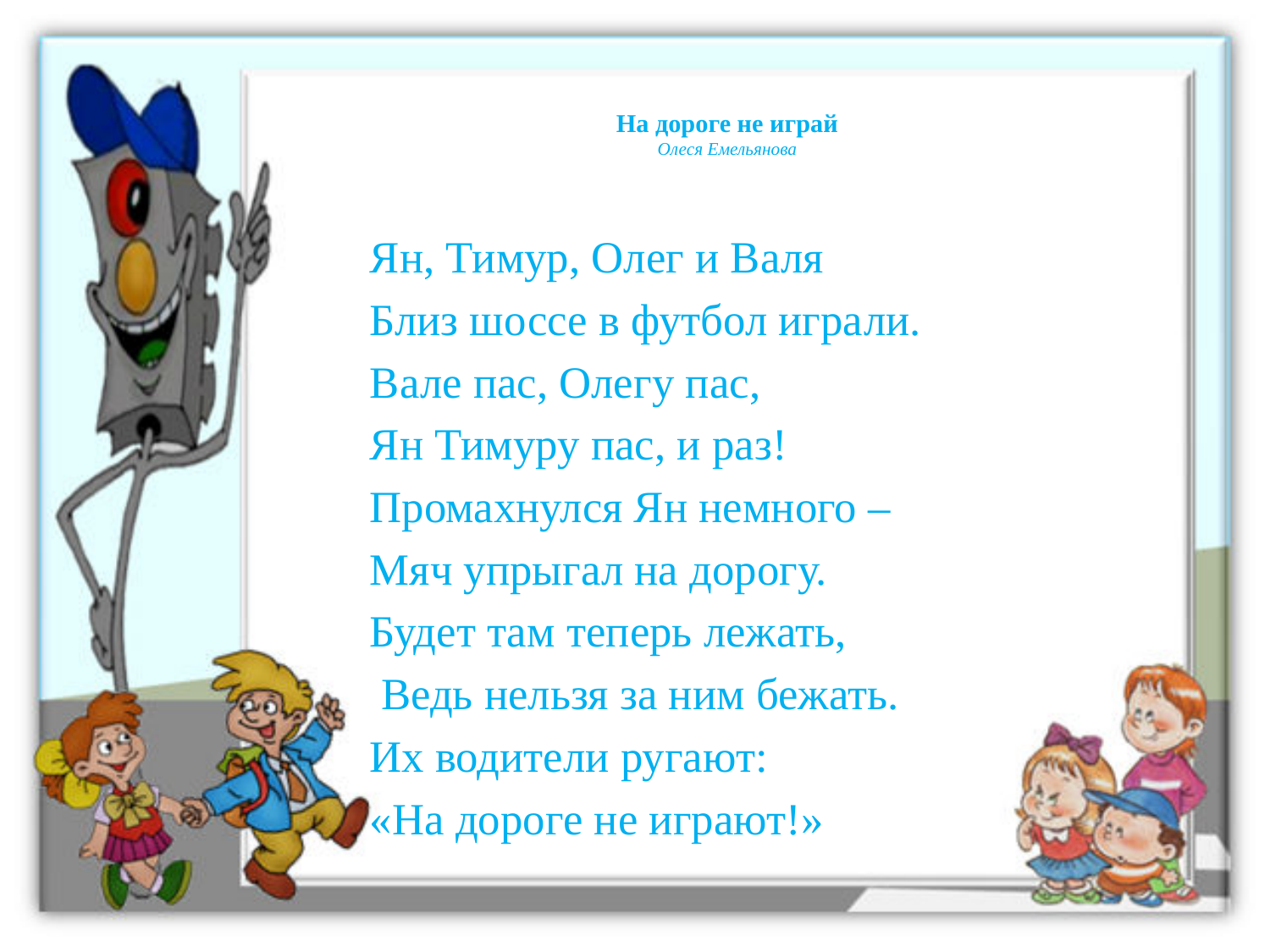

# На дороге не играй Олеся Емельянова
Ян, Тимур, Олег и Валя
Близ шоссе в футбол играли.
Вале пас, Олегу пас,
Ян Тимуру пас, и раз!
Промахнулся Ян немного –
Мяч упрыгал на дорогу.
Будет там теперь лежать,
 Ведь нельзя за ним бежать.
Их водители ругают:
«На дороге не играют!»